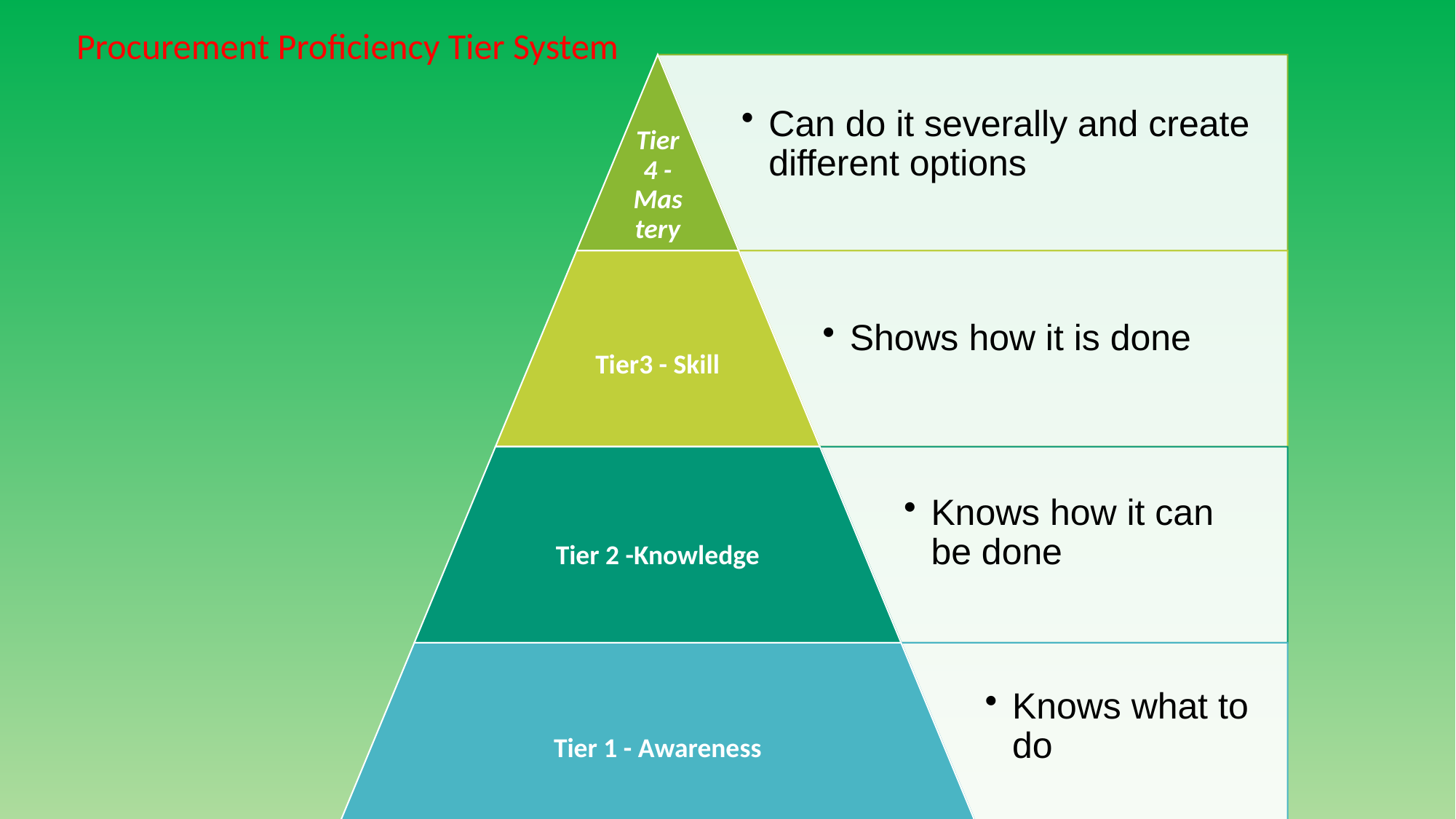

# Procurement Proficiency Tier System
Can do it severally and create different options
Tier 4 - Mastery
Shows how it is done
Tier3 - Skill
Knows how it can be done
Tier 2 -Knowledge
Knows what to do
Tier 1 - Awareness